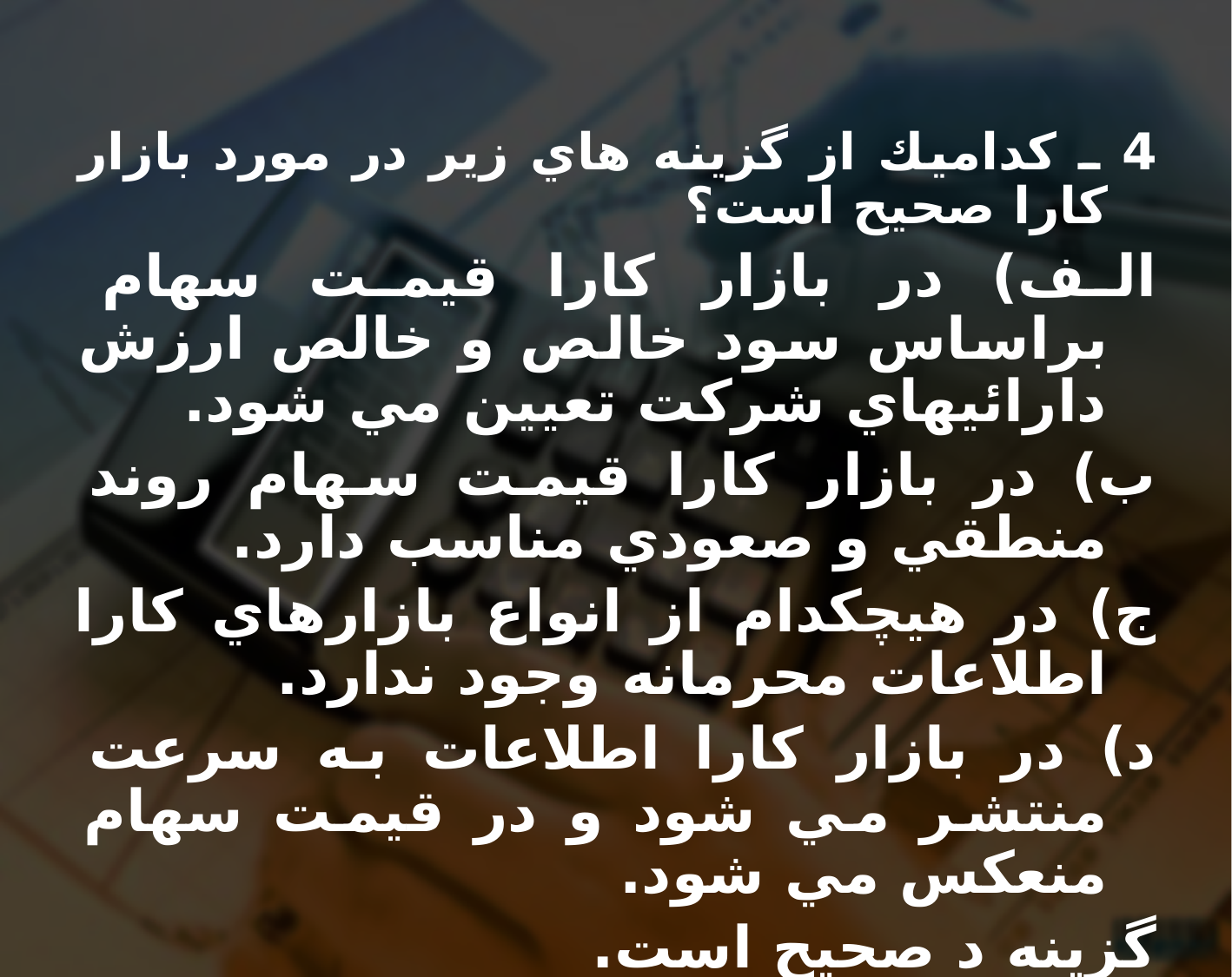

4 ـ كداميك از گزينه هاي زير در مورد بازار كارا صحيح است؟
الف) در بازار كارا قيمت سهام براساس سود خالص و خالص ارزش دارائيهاي شركت تعيين مي شود.
ب) در بازار كارا قيمت سهام روند منطقي و صعودي مناسب دارد.
ج) در هيچكدام از انواع بازارهاي كارا اطلاعات محرمانه وجود ندارد.
د) در بازار كارا اطلاعات به سرعت منتشر مي شود و در قيمت سهام منعكس مي شود.
گزينه د صحيح است.